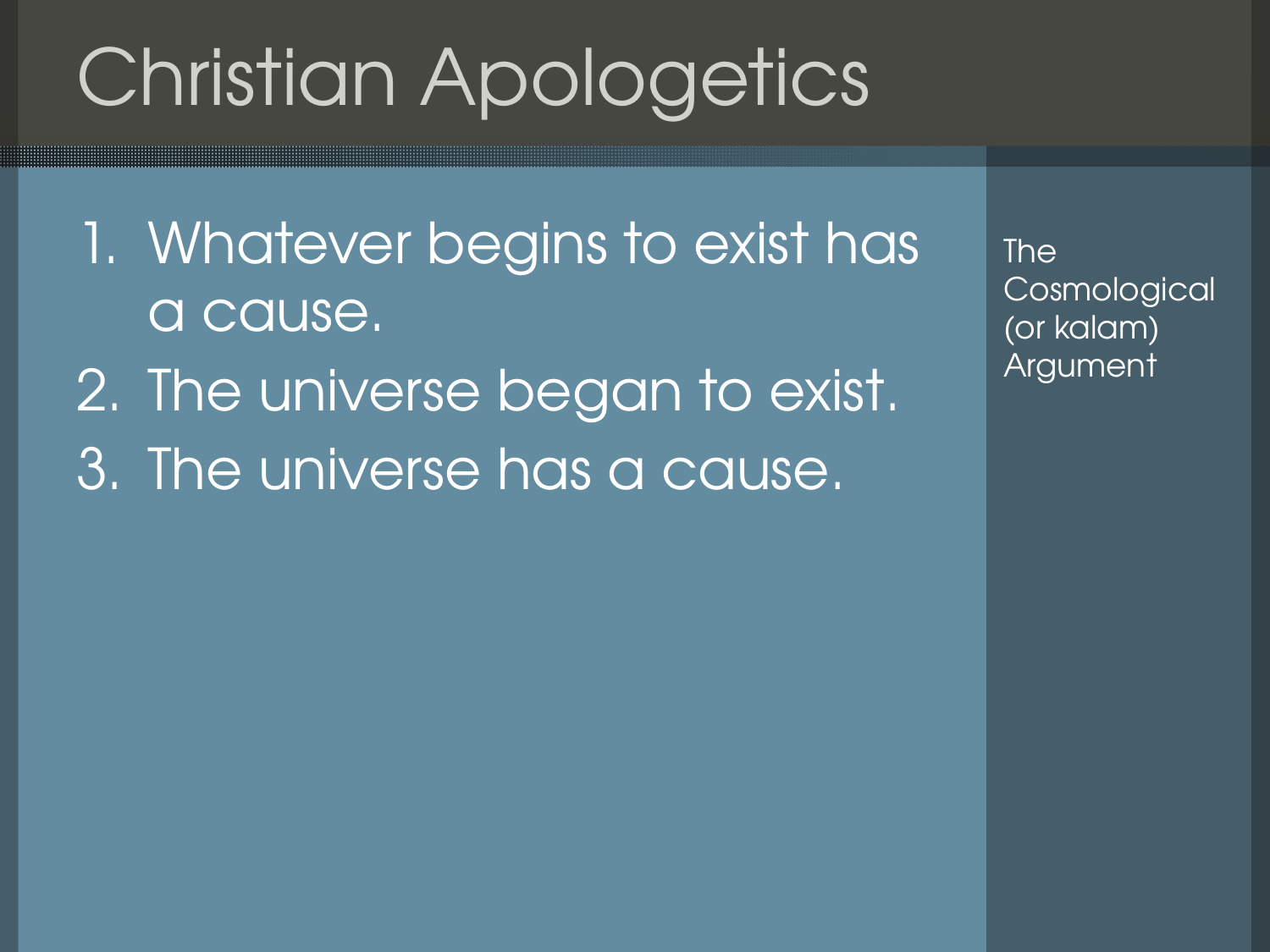

# Christian Apologetics
Whatever begins to exist has a cause.
The universe began to exist.
The universe has a cause.

The Cosmological (or kalam) Argument